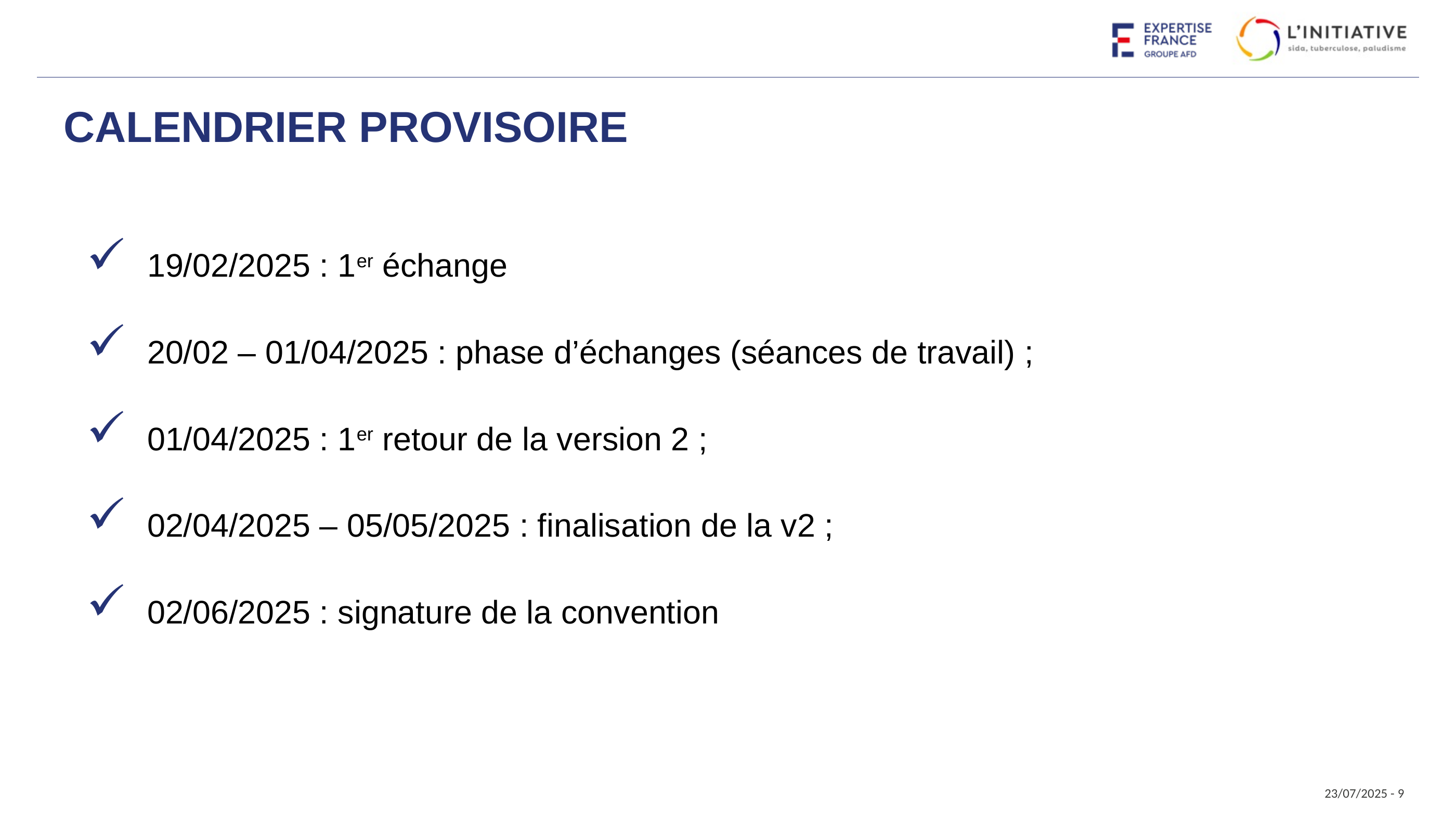

Calendrier provisoire

19/02/2025 : 1er échange
20/02 – 01/04/2025 : phase d’échanges (séances de travail) ;
01/04/2025 : 1er retour de la version 2 ;
02/04/2025 – 05/05/2025 : finalisation de la v2 ;
02/06/2025 : signature de la convention

23/07/2025 - 9